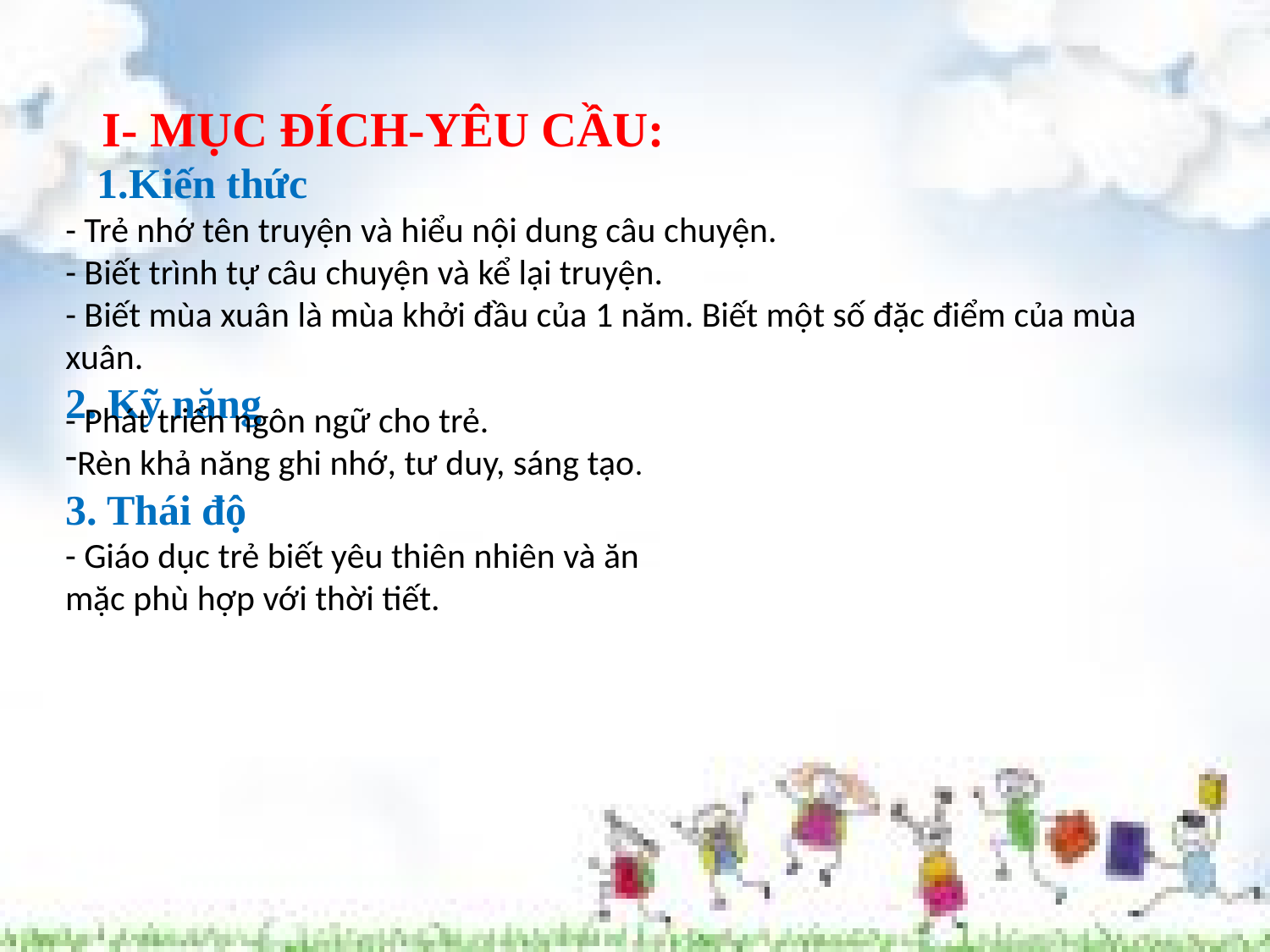

I- MỤC ĐÍCH-YÊU CẦU:
   1.Kiến thức
- Trẻ nhớ tên truyện và hiểu nội dung câu chuyện.
- Biết trình tự câu chuyện và kể lại truyện.
- Biết mùa xuân là mùa khởi đầu của 1 năm. Biết một số đặc điểm của mùa xuân.
2. Kỹ năng

- Phát triển ngôn ngữ cho trẻ.
Rèn khả năng ghi nhớ, tư duy, sáng tạo.
3. Thái độ
- Giáo dục trẻ biết yêu thiên nhiên và ăn mặc phù hợp với thời tiết.